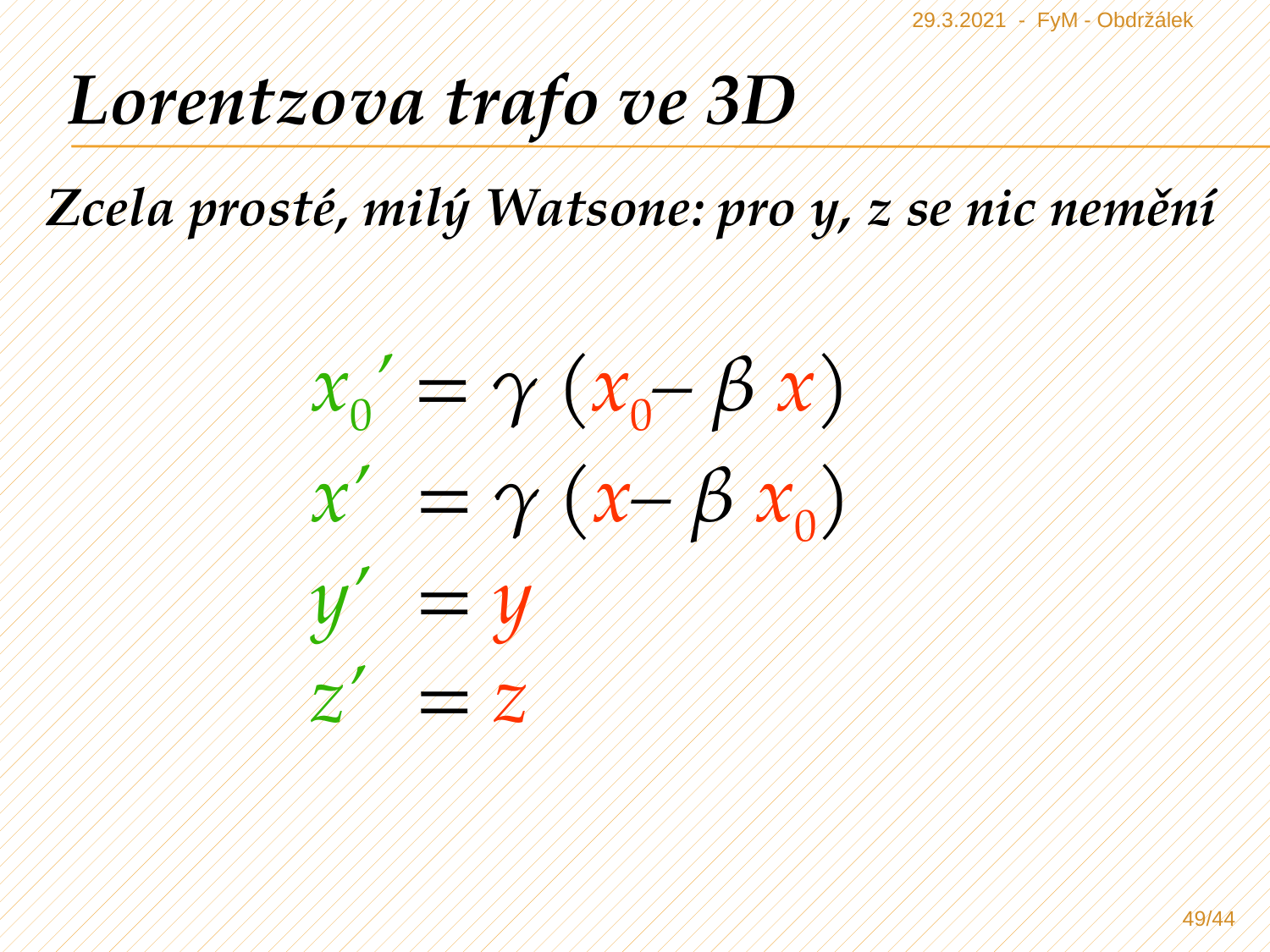

29.3.2021  -  FyM - Obdržálek

Lorentzova trafo ve 3D
Zcela prosté, milý Watsone: pro y, z se nic nemění

x0’ = γ (x0– β x)
x’ 	 = γ (x– β x0)
y’ 	 = y
z’ 	 = z
49/44